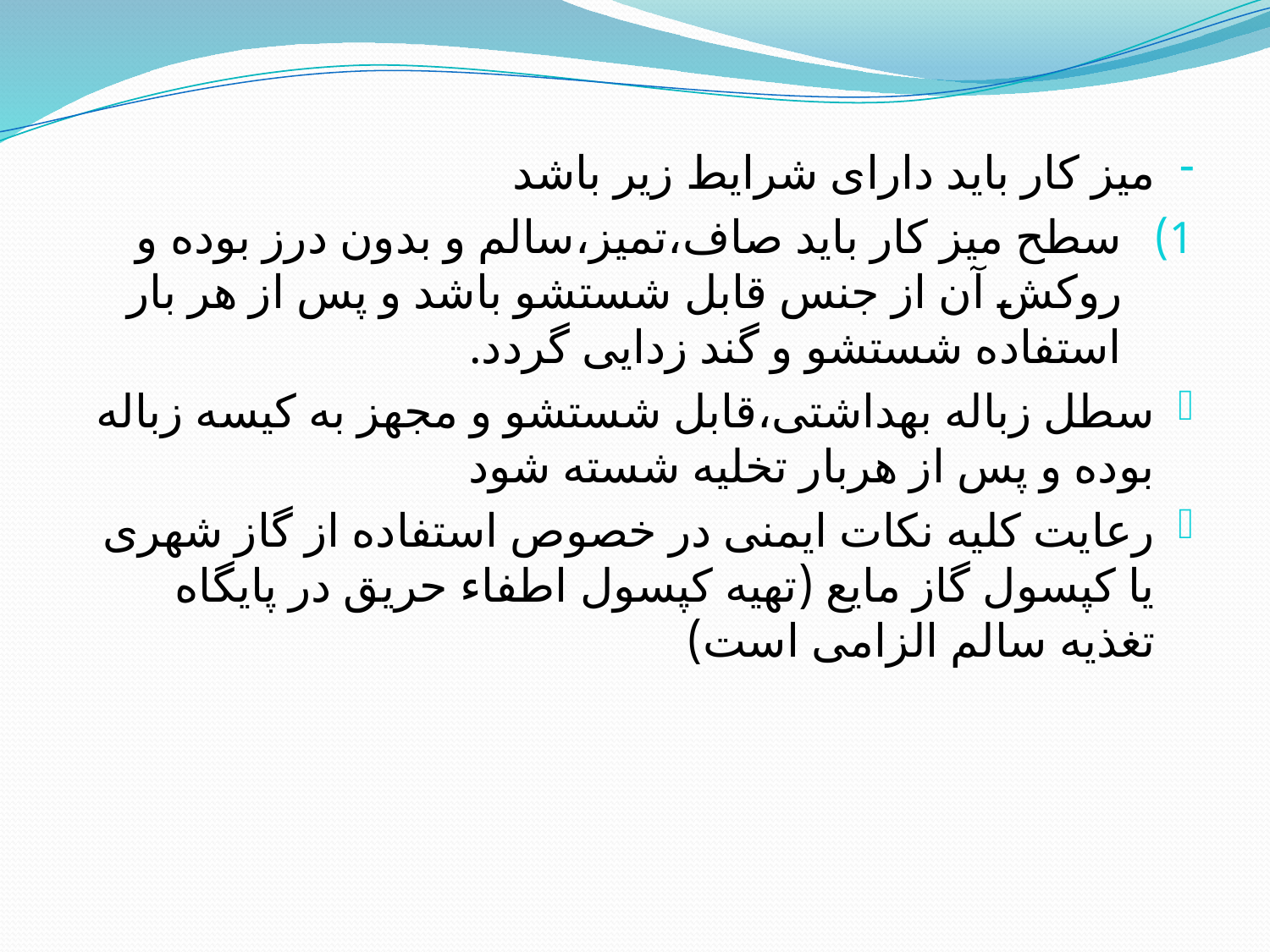

میز کار باید دارای شرایط زیر باشد
سطح میز کار باید صاف،تمیز،سالم و بدون درز بوده و روکش آن از جنس قابل شستشو باشد و پس از هر بار استفاده شستشو و گند زدایی گردد.
سطل زباله بهداشتی،قابل شستشو و مجهز به کیسه زباله بوده و پس از هربار تخلیه شسته شود
رعایت کلیه نکات ایمنی در خصوص استفاده از گاز شهری یا کپسول گاز مایع (تهیه کپسول اطفاء حریق در پایگاه تغذیه سالم الزامی است)